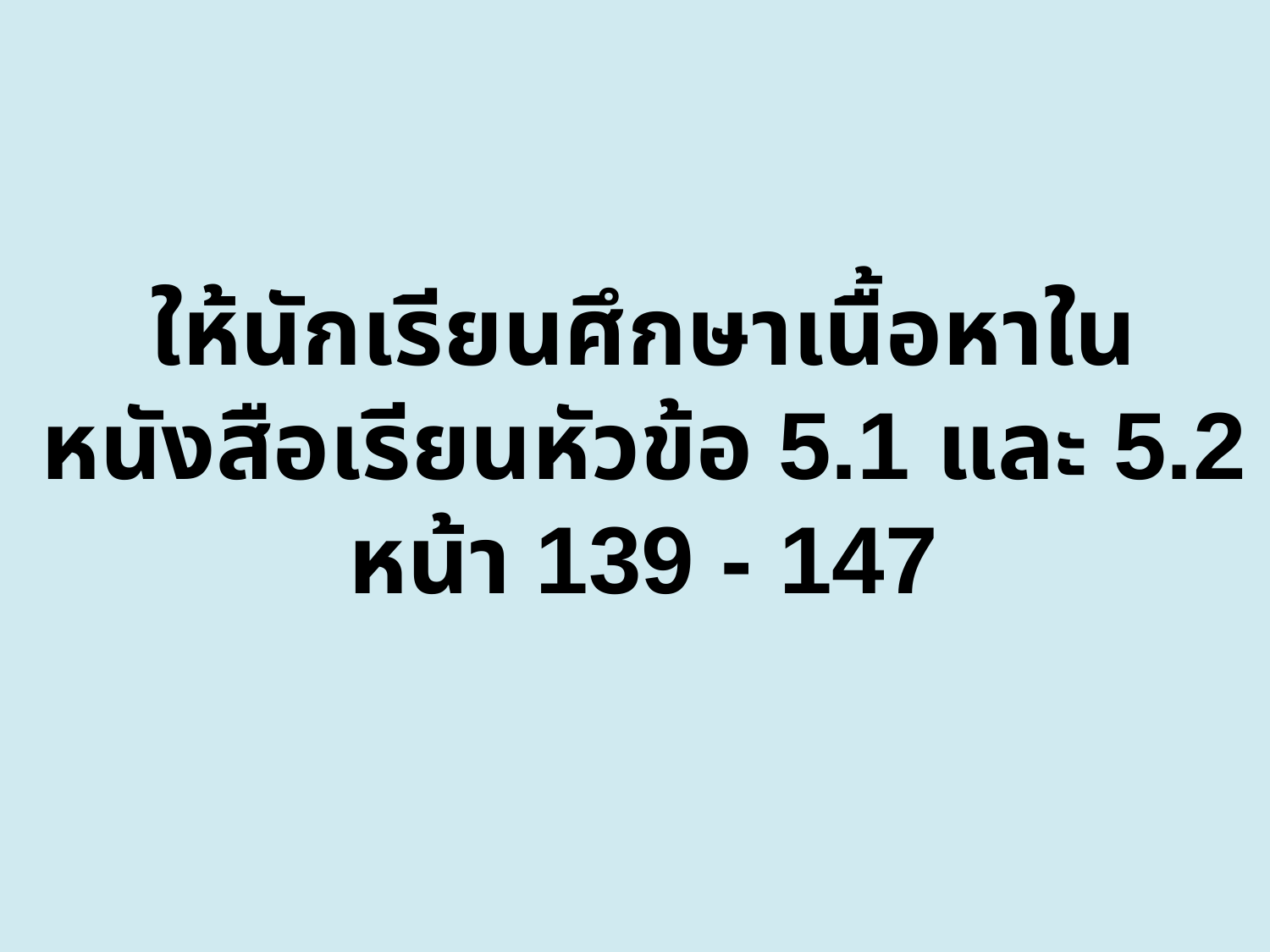

# ให้นักเรียนศึกษาเนื้อหาในหนังสือเรียนหัวข้อ 5.1 และ 5.2 หน้า 139 - 147